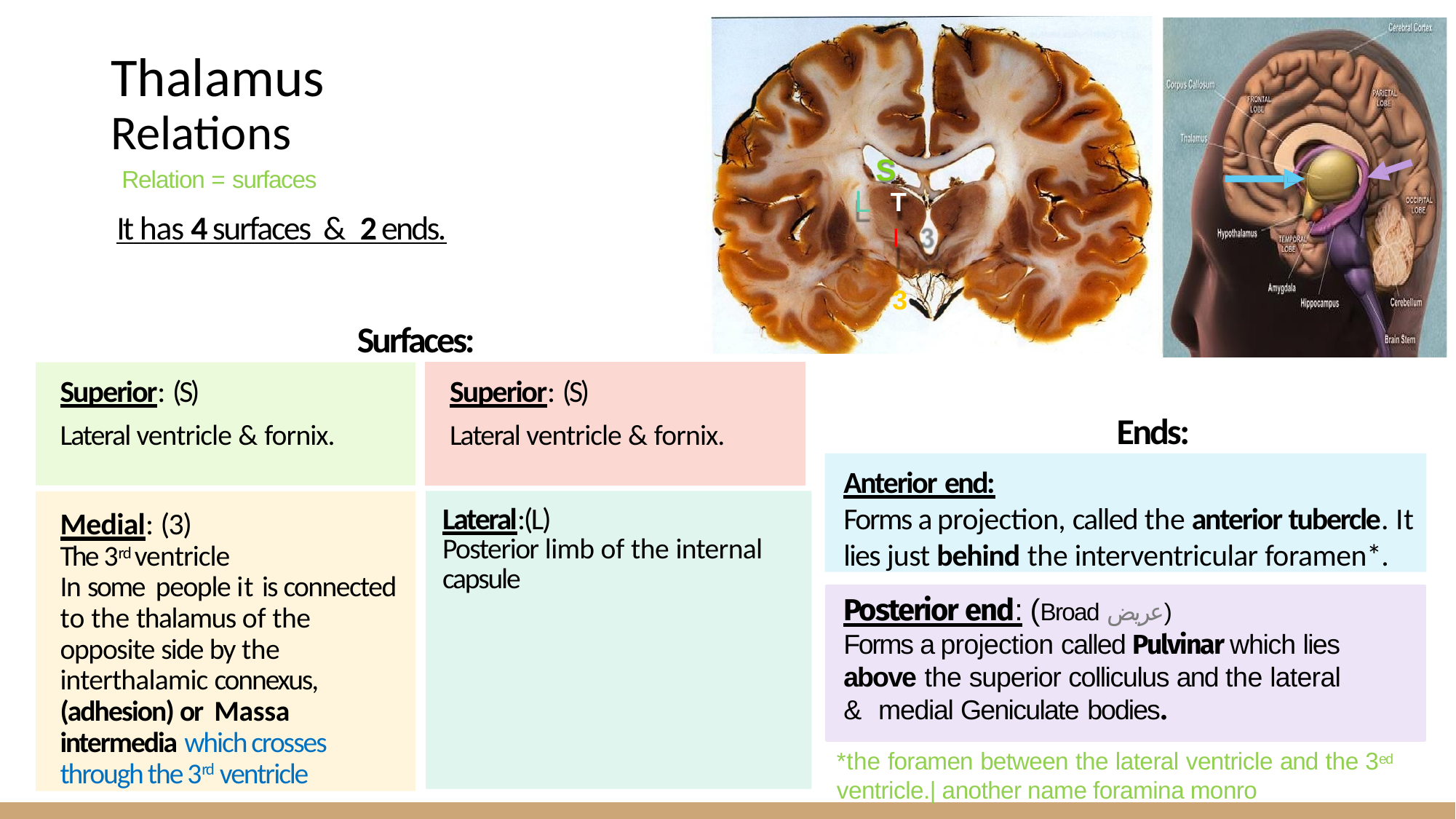

Thalamus
Relations

S
L	T
I	3

Relation = surfaces

It has 4 surfaces  &  2 ends.

Surfaces:
Inferior: (I)
Hypothalamus, anteriorly & Subthalamus posteriorly.
Superior: (S)
Lateral ventricle & fornix.
Superior: (S)
Lateral ventricle & fornix.
Ends:
Anterior end:
Forms a projection, called the anterior tubercle. It
lies just behind the interventricular foramen*.
Lateral:(L)
Posterior limb of the internal  capsule

Medial: (3)
The 3rd ventricle
In some  people it is connected to the thalamus of the opposite side by the interthalamic connexus, (adhesion) or  Massa intermedia which crosses through the 3rd ventricle

Posterior end: (Broad عريض)
Forms a projection called Pulvinar which lies  above the superior colliculus and the lateral &  medial Geniculate bodies.

*the foramen between the lateral ventricle and the 3ed ventricle.| another name foramina monro